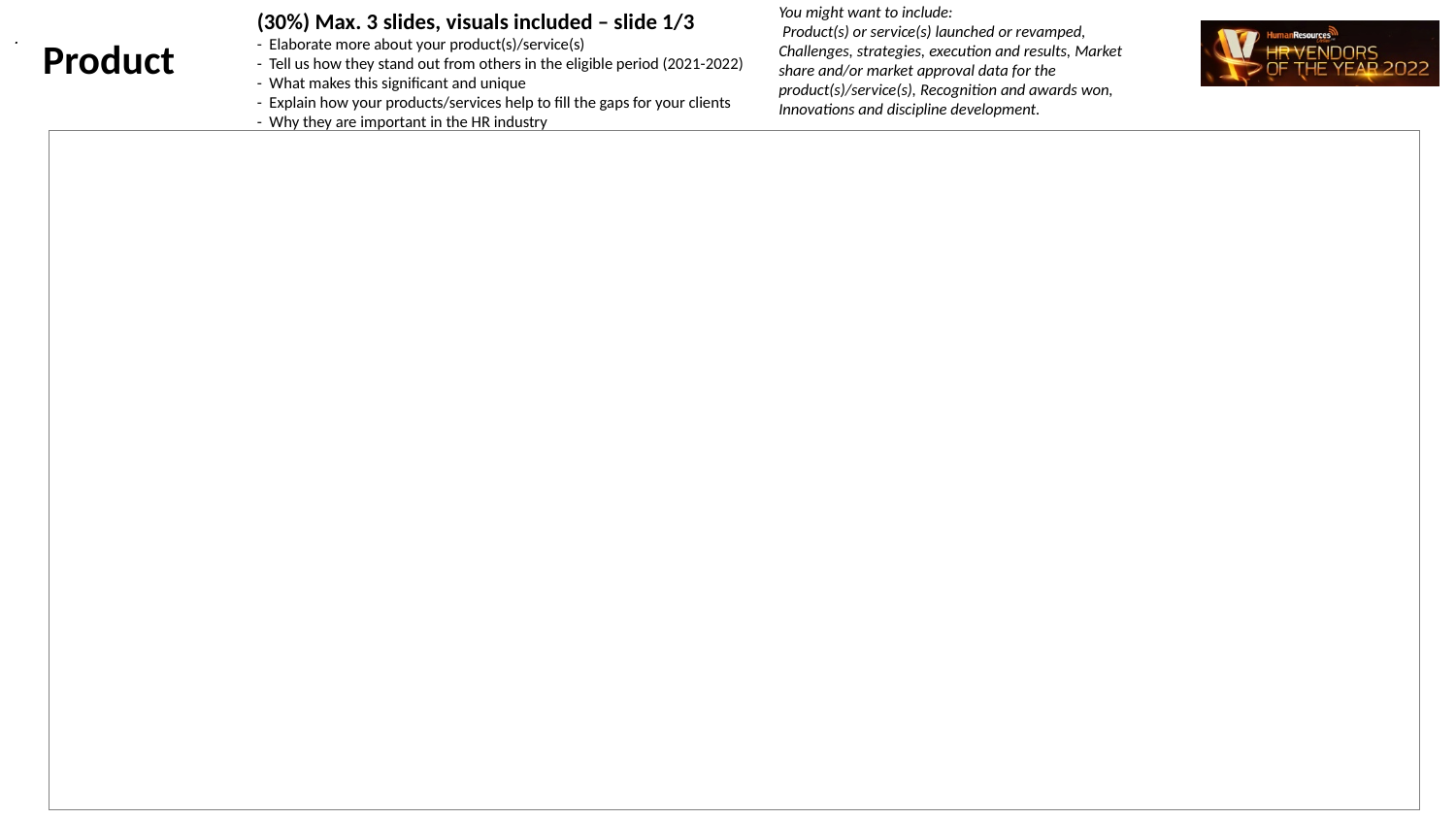

(30%) Max. 3 slides, visuals included – slide 1/3
-  Elaborate more about your product(s)/service(s)
-  Tell us how they stand out from others in the eligible period (2021-2022)
-  What makes this significant and unique
-  Explain how your products/services help to fill the gaps for your clients
-  Why they are important in the HR industry

You might want to include:
 Product(s) or service(s) launched or revamped, Challenges, strategies, execution and results, Market share and/or market approval data for the product(s)/service(s), Recognition and awards won, Innovations and discipline development.
Product
.
|  |
| --- |